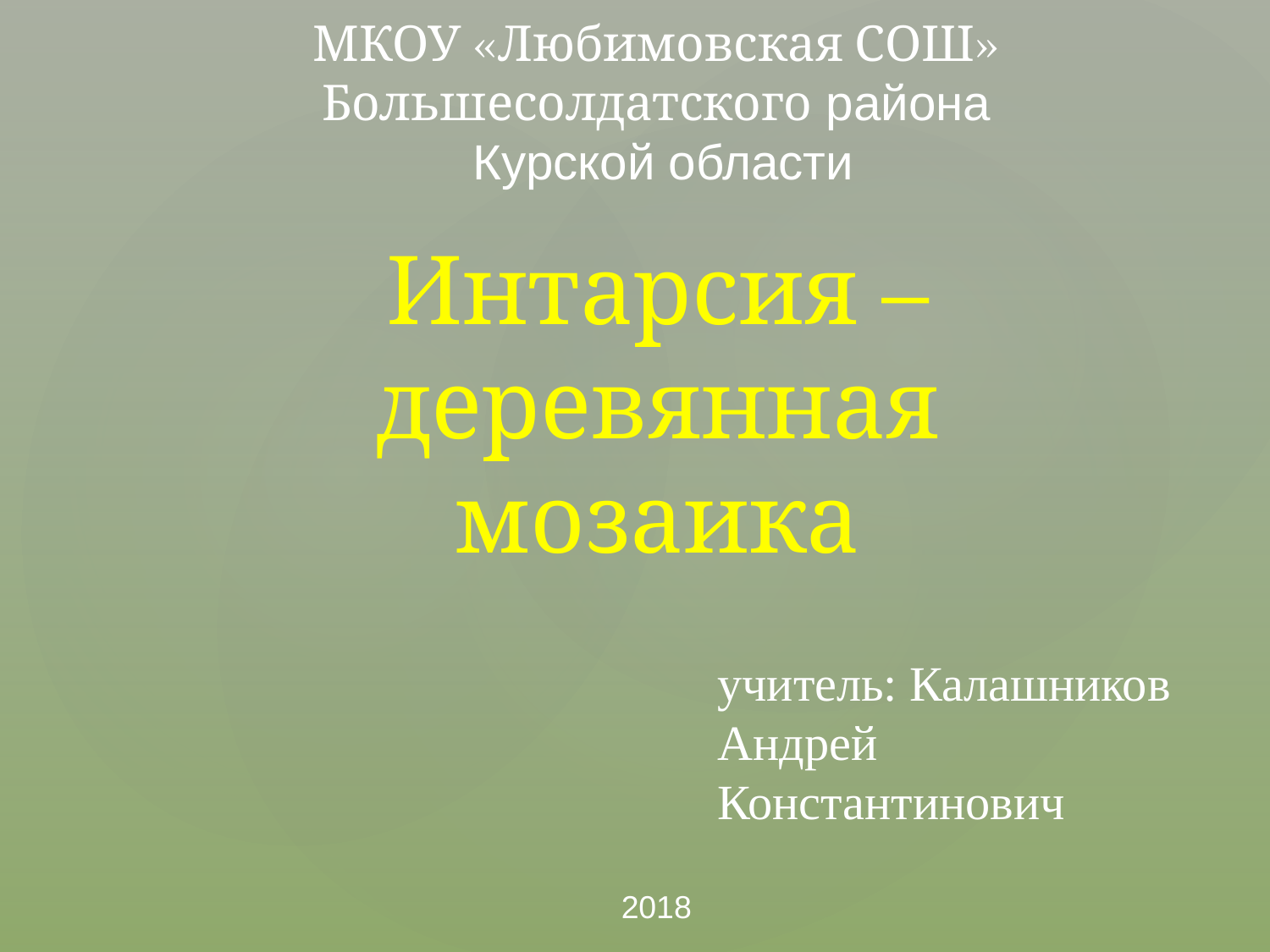

# МКОУ «Любимовская СОШ» Большесолдатского района Курской области
Интарсия – деревянная мозаика
учитель: Калашников Андрей Константинович
2018